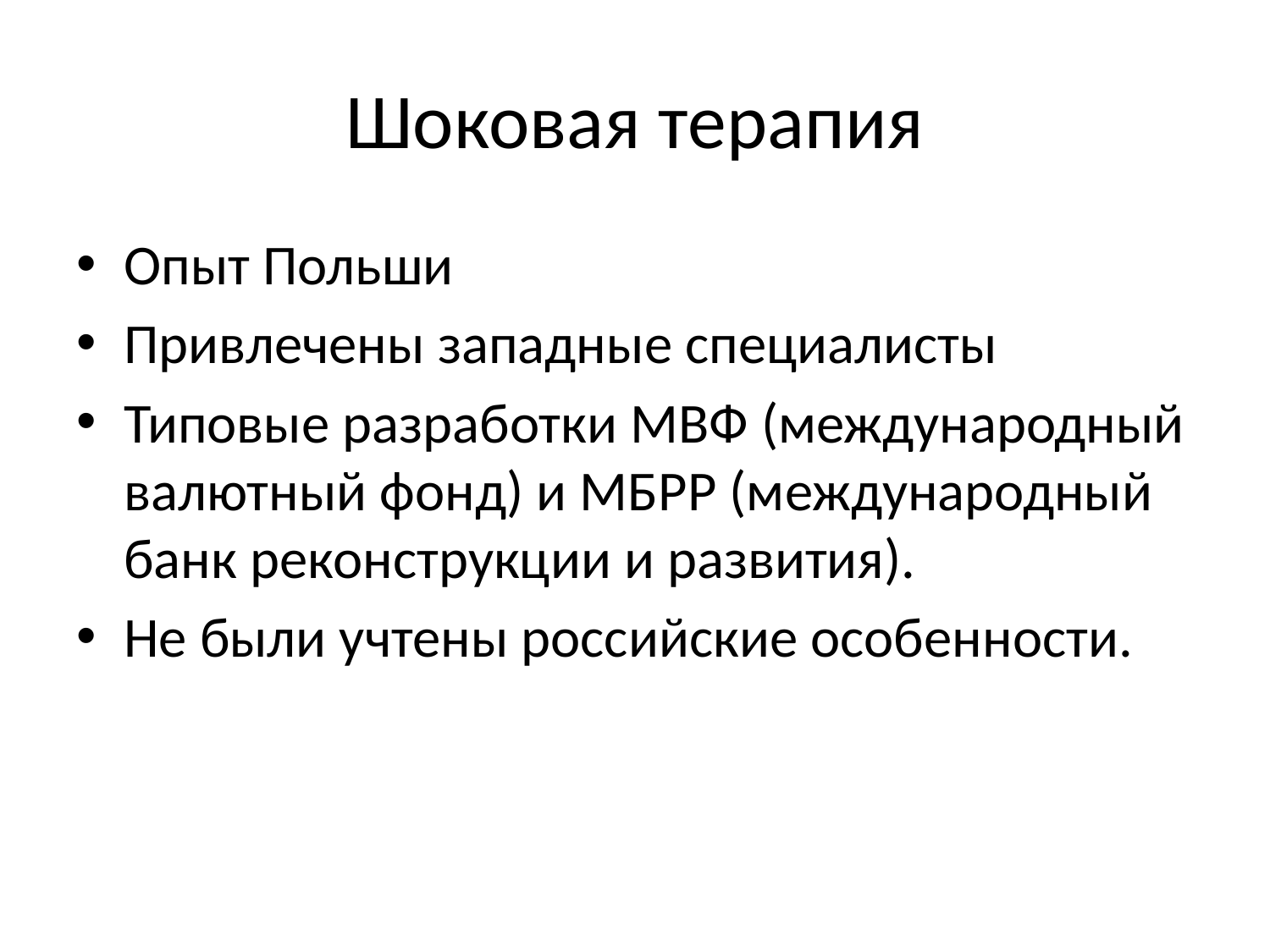

# Шоковая терапия
Опыт Польши
Привлечены западные специалисты
Типовые разработки МВФ (международный валютный фонд) и МБРР (международный банк реконструкции и развития).
Не были учтены российские особенности.